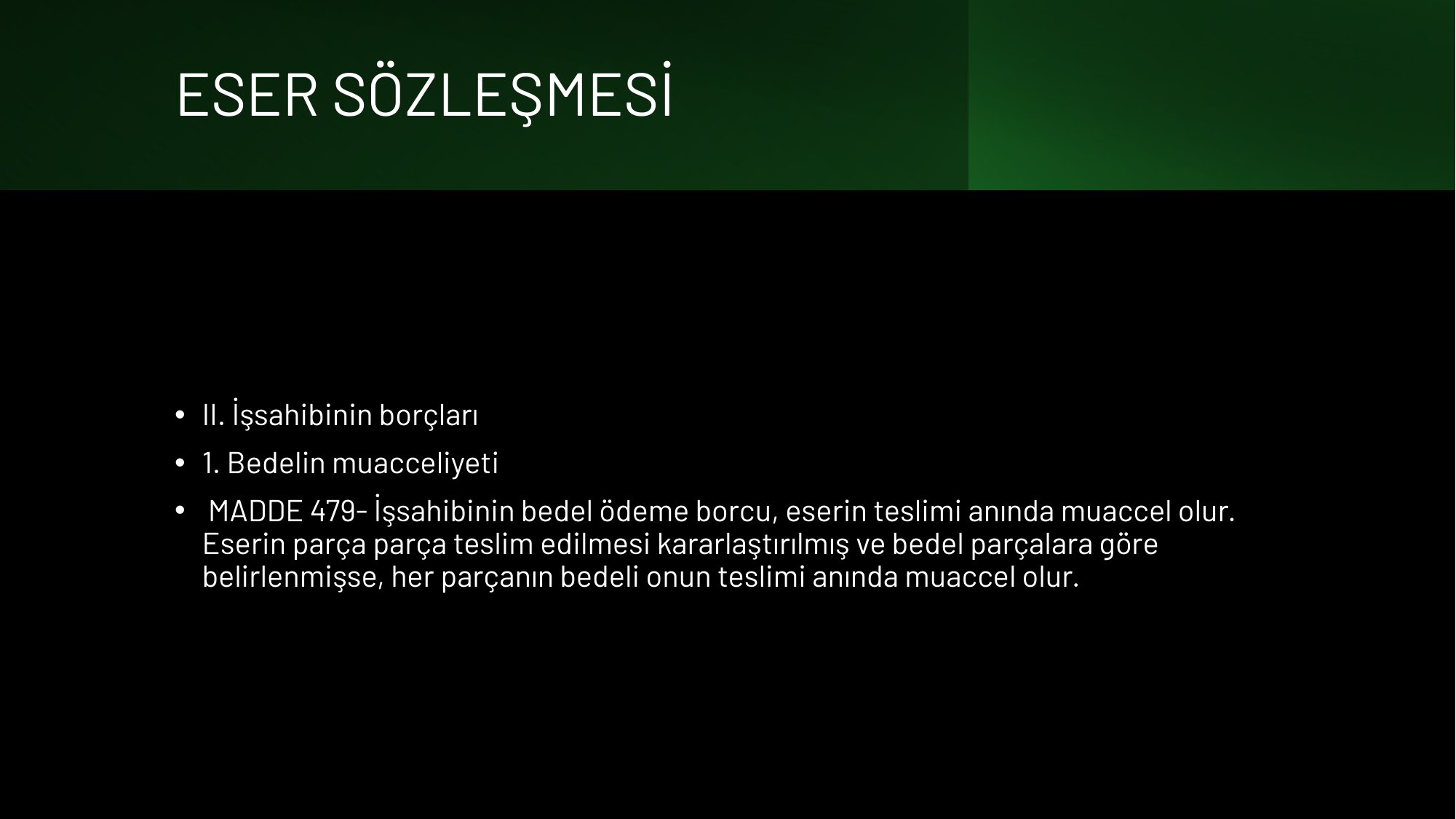

# ESER SÖZLEŞMESİ
II. İşsahibinin borçları
1. Bedelin muacceliyeti
 MADDE 479- İşsahibinin bedel ödeme borcu, eserin teslimi anında muaccel olur. Eserin parça parça teslim edilmesi kararlaştırılmış ve bedel parçalara göre belirlenmişse, her parçanın bedeli onun teslimi anında muaccel olur.